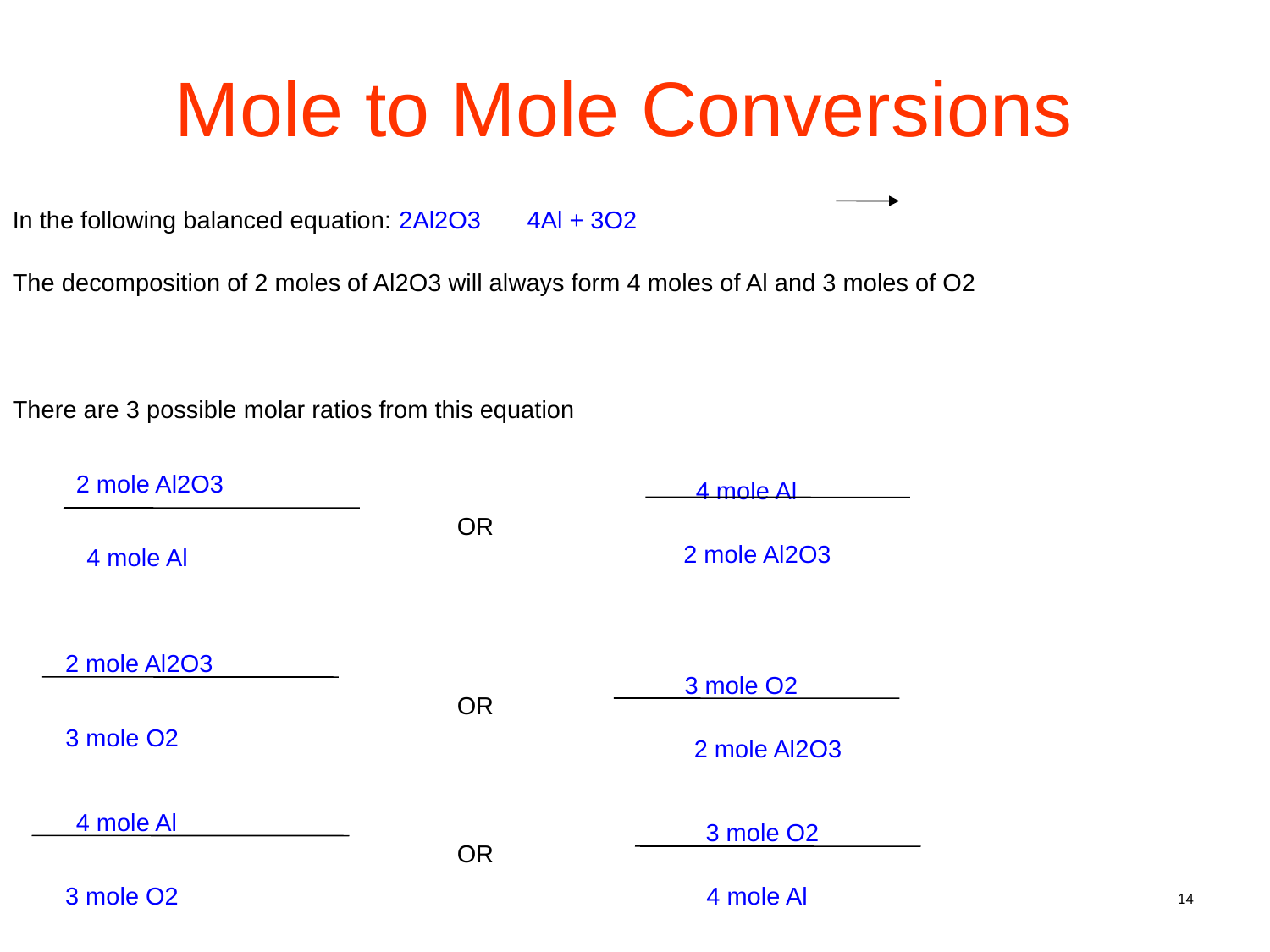

# Mole to Mole Conversions
In the following balanced equation: 2Al2O3	 4Al + 3O2

The decomposition of 2 moles of Al2O3 will always form 4 moles of Al and 3 moles of O2
There are 3 possible molar ratios from this equation
2 mole Al2O3
4 mole Al
OR

2 mole Al2O3

4 mole Al
2 mole Al2O3
3 mole O2
OR

3 mole O2

2 mole Al2O3
4 mole Al
3 mole O2
OR

3 mole O2

4 mole Al
14